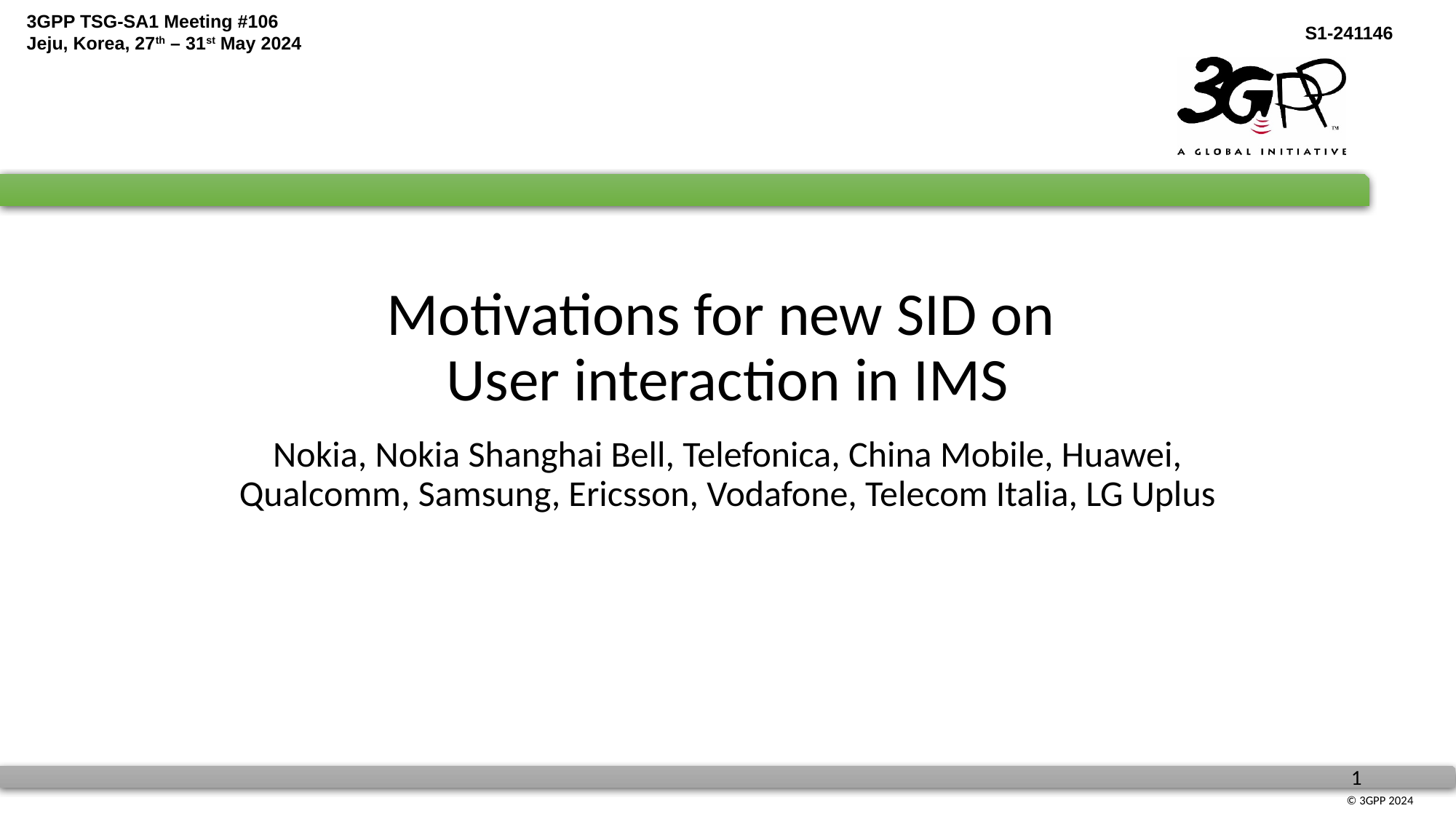

# Motivations for new SID on User interaction in IMS
Nokia, Nokia Shanghai Bell, Telefonica, China Mobile, Huawei, Qualcomm, Samsung, Ericsson, Vodafone, Telecom Italia, LG Uplus